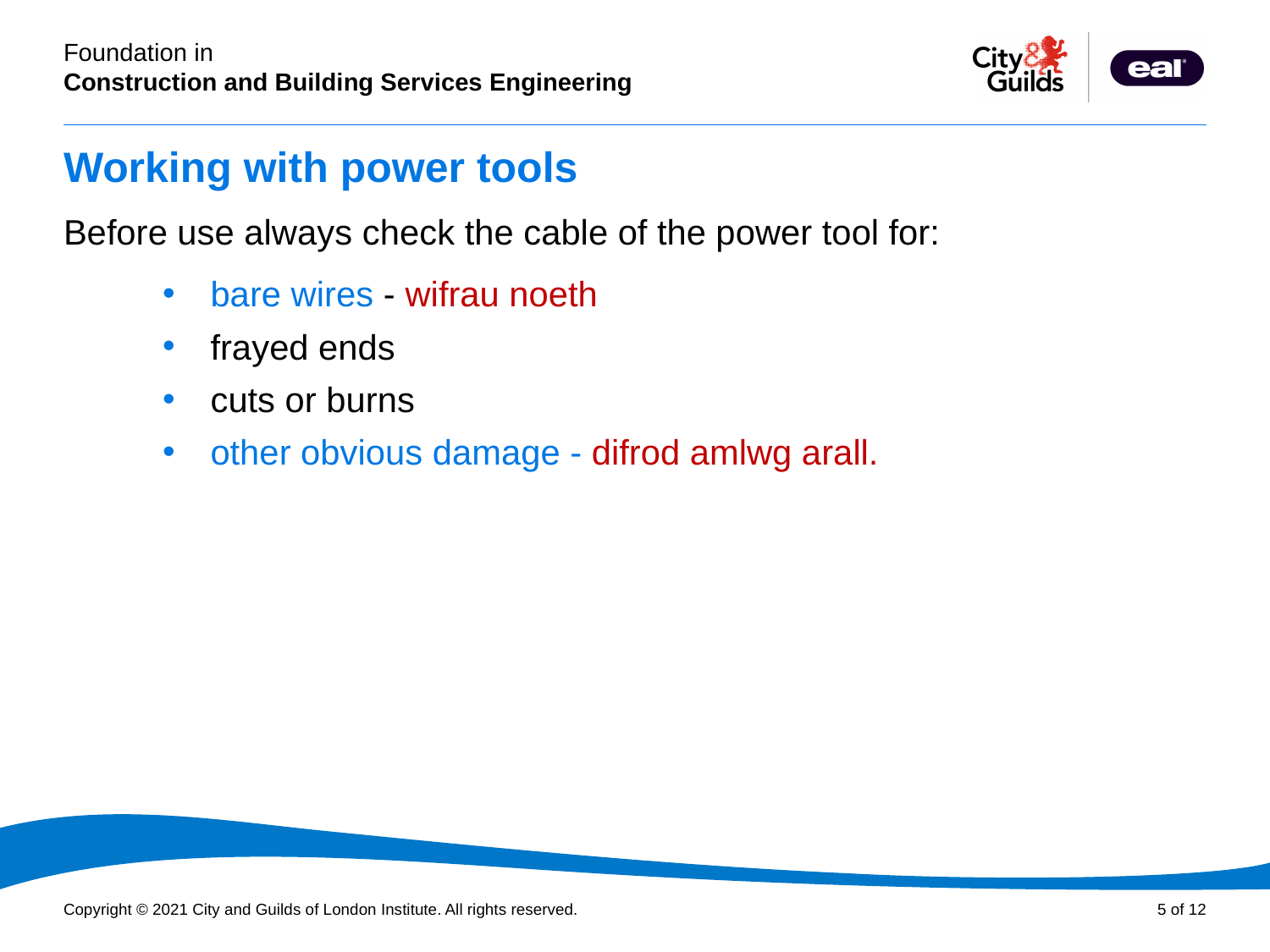

# Working with power tools
Before use always check the cable of the power tool for:
bare wires - wifrau noeth
frayed ends
cuts or burns
other obvious damage - difrod amlwg arall.